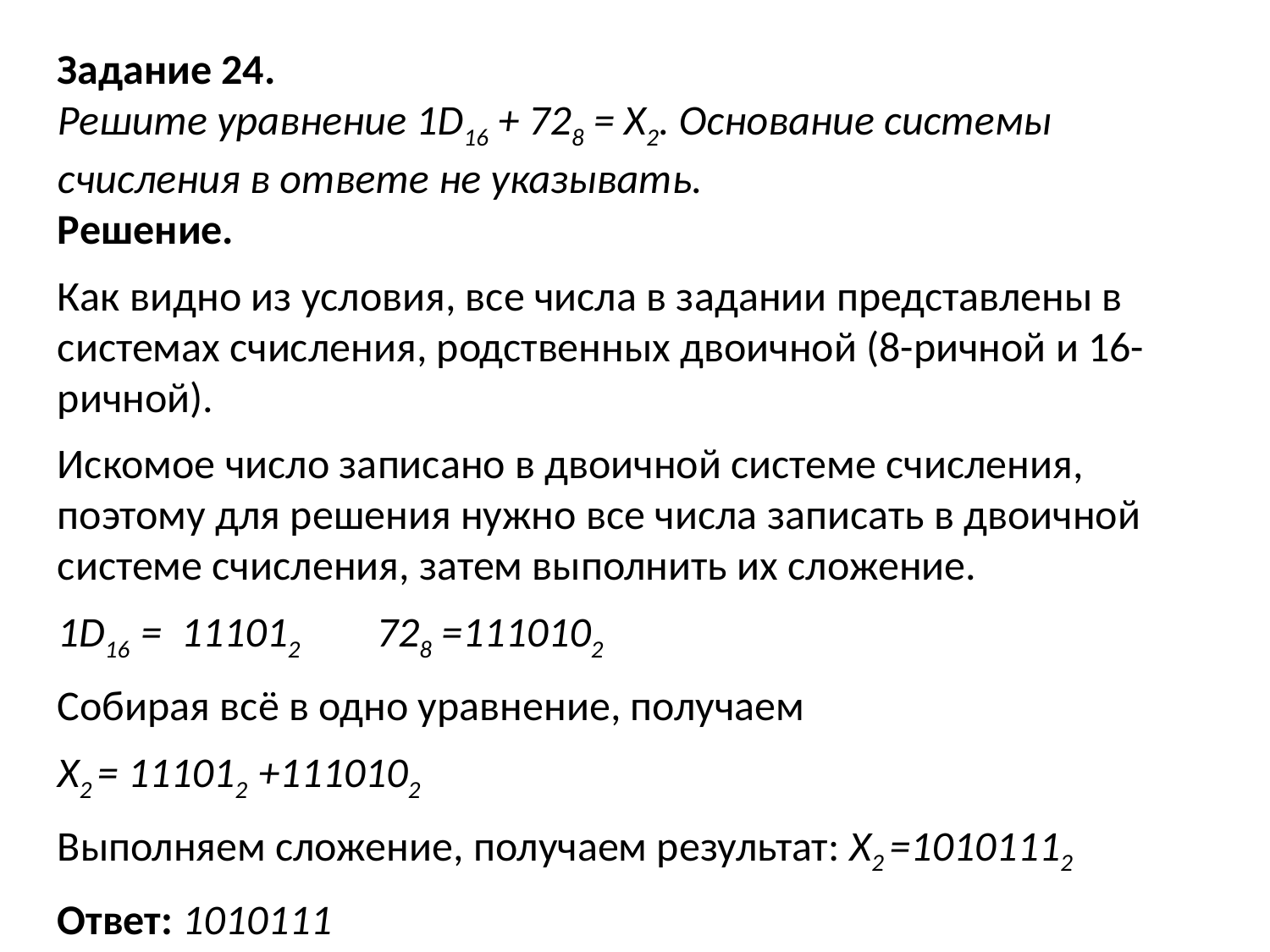

Задание 24.
Решите уравнение 1D16 + 728 = X2. Основание системы счисления в ответе не указывать.
Решение.
Как видно из условия, все числа в задании представлены в системах счисления, родственных двоичной (8-ричной и 16-ричной).
Искомое число записано в двоичной системе счисления, поэтому для решения нужно все числа записать в двоичной системе счисления, затем выполнить их сложение.
1D16  =  111012        728 =1110102
Собирая всё в одно уравнение, получаем
X2 = 111012  +1110102
Выполняем сложение, получаем результат: X2 =10101112
Ответ: 1010111